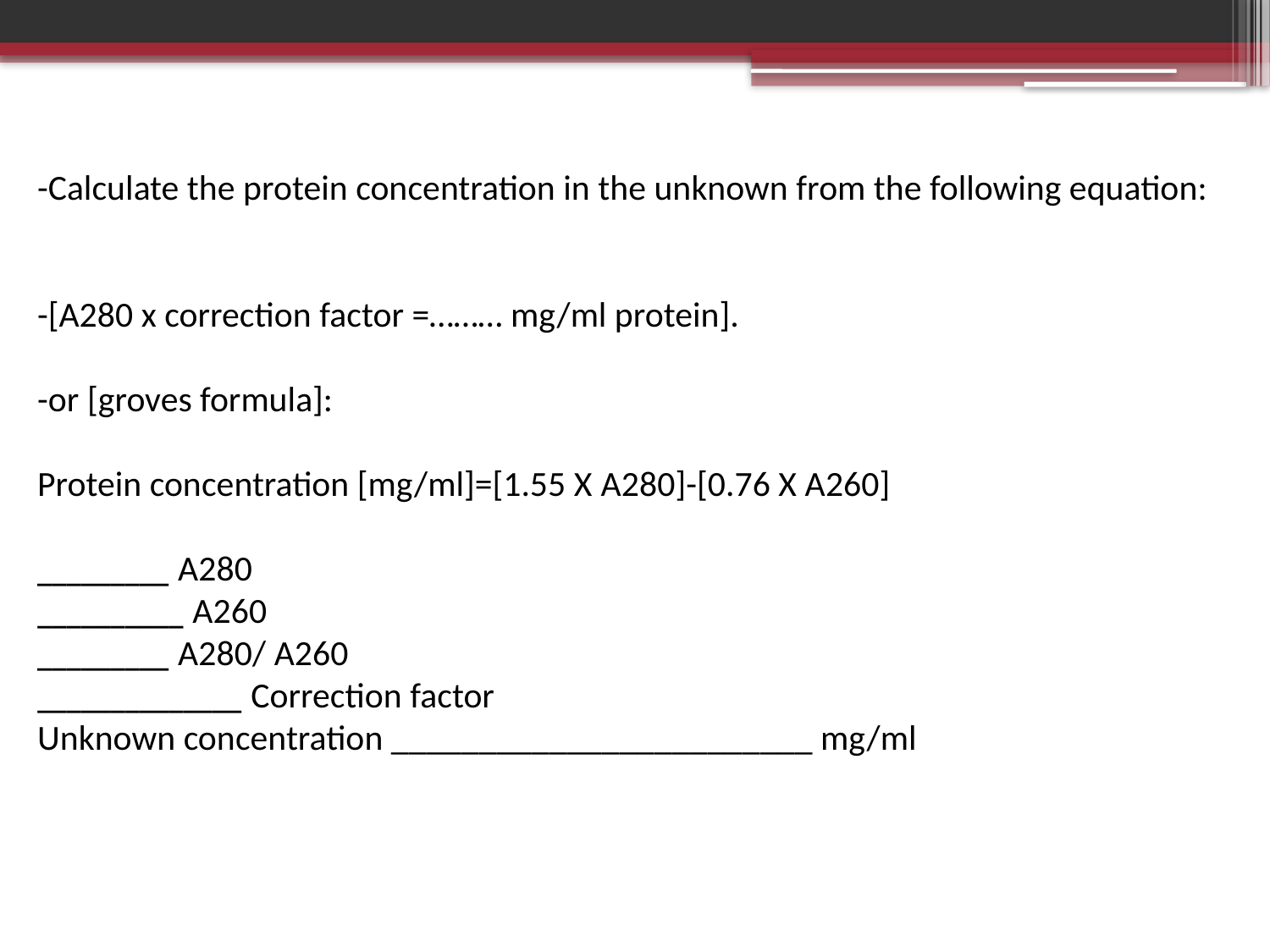

-Calculate the protein concentration in the unknown from the following equation:

-[A280 x correction factor =……… mg/ml protein].

-or [groves formula]:

Protein concentration [mg/ml]=[1.55 X A280]-[0.76 X A260]

A280 _________
A260 __________
A280/ A260 _________
Correction factor ______________
Unknown concentration ________________________ mg/ml